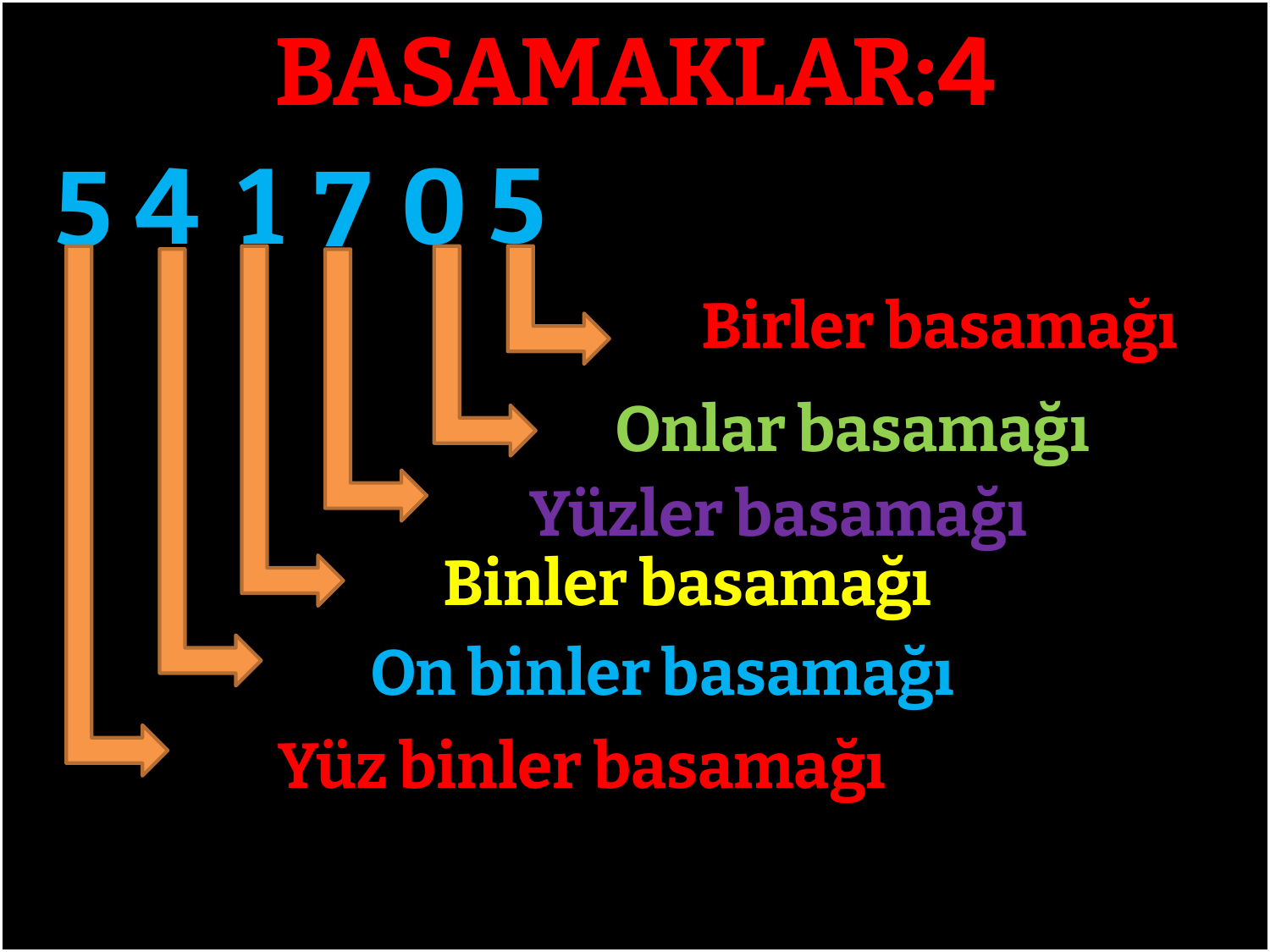

BASAMAKLAR:4
5
0
4
1
5
7

Birler basamağı
#

Onlar basamağı

Yüzler basamağı
Binler basamağı
On binler basamağı
Yüz binler basamağı